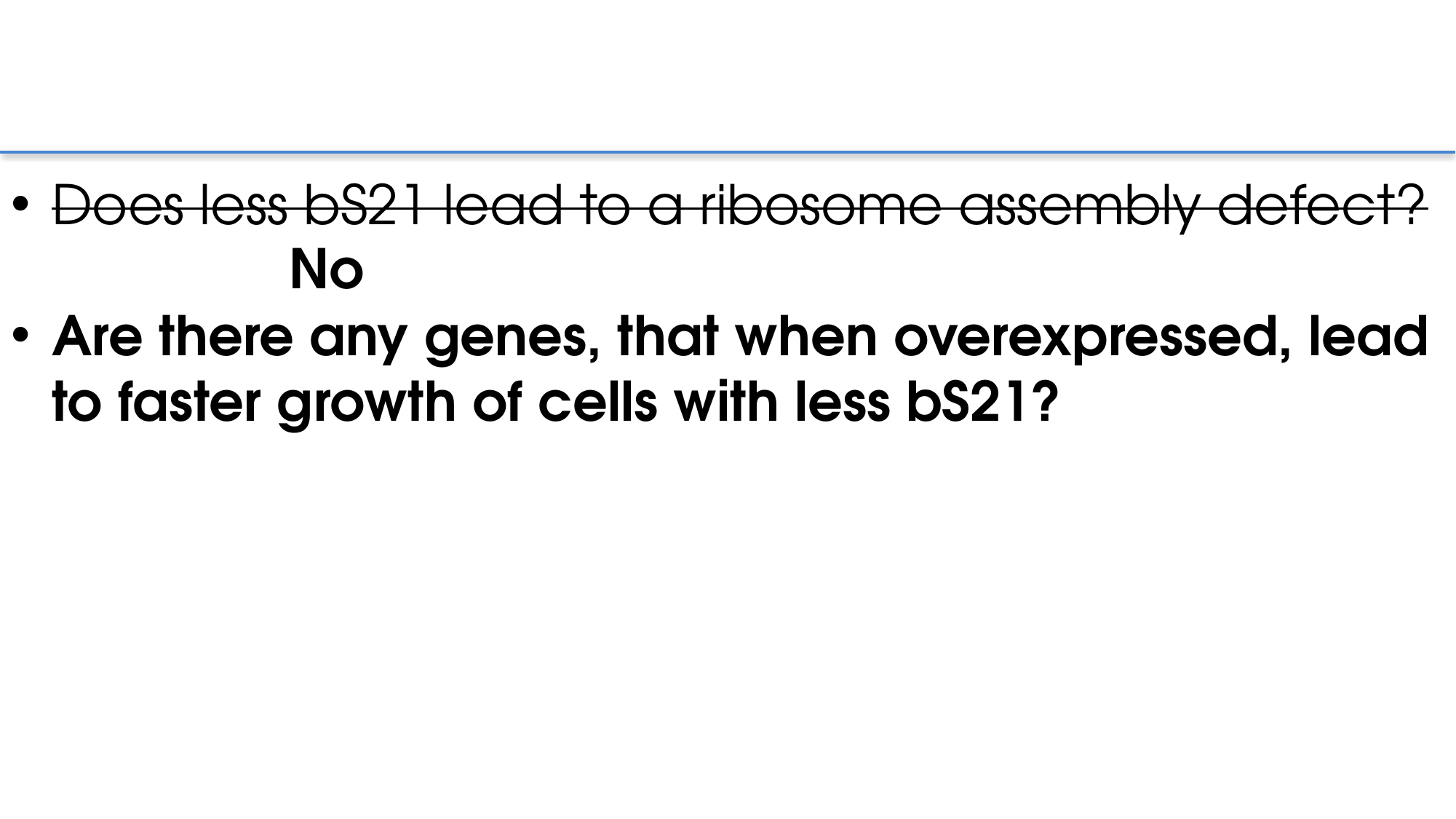

Does less bS21 lead to a ribosome assembly defect?

Are there any genes, that when overexpressed, lead to faster growth of cells with less bS21?

No